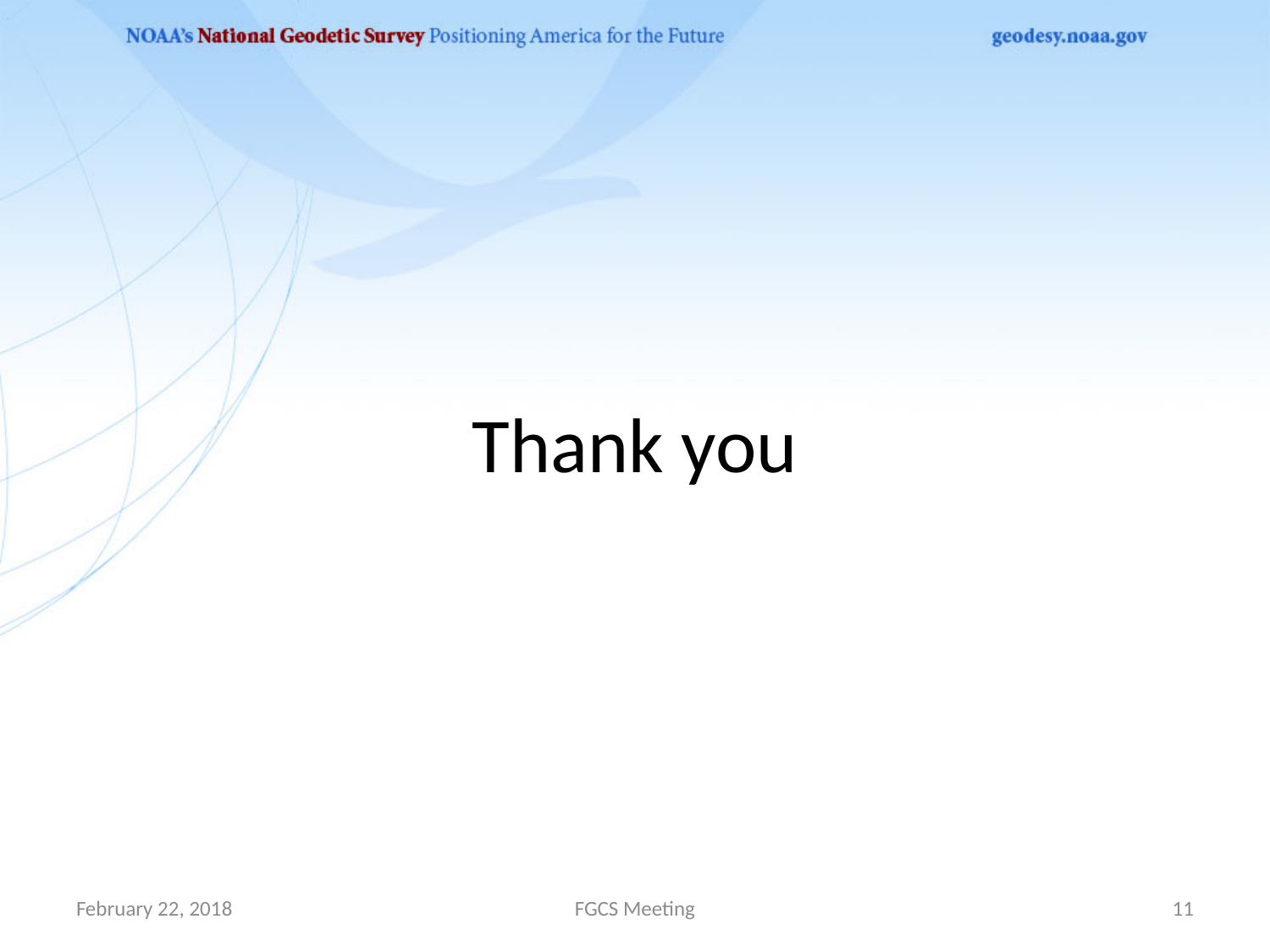

Thank you
February 22, 2018
FGCS Meeting
11